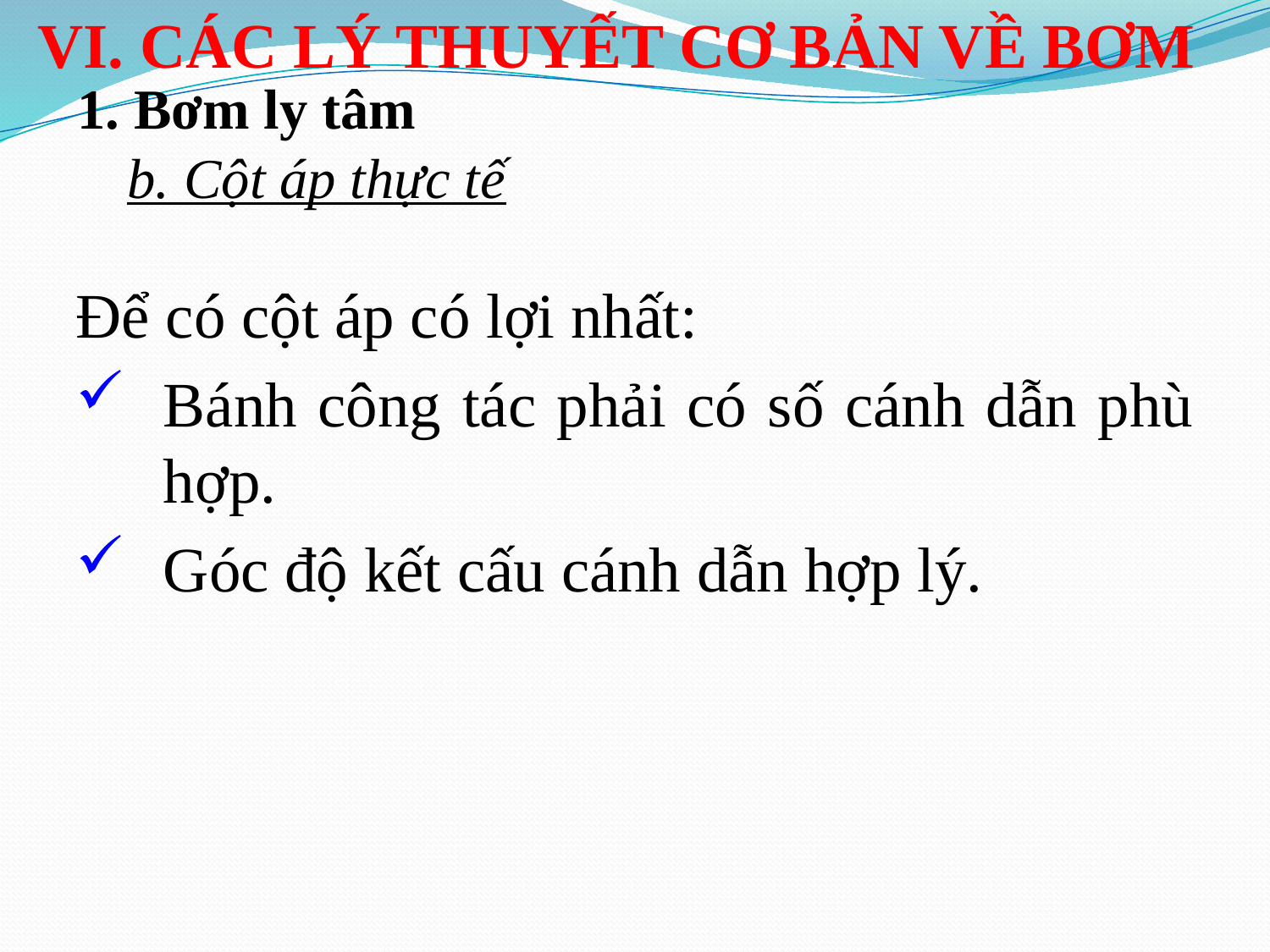

VI. CÁC LÝ THUYẾT CƠ BẢN VỀ BƠM
1. Bơm ly tâm
b. Cột áp thực tế
Để có cột áp có lợi nhất:
Bánh công tác phải có số cánh dẫn phù hợp.
Góc độ kết cấu cánh dẫn hợp lý.